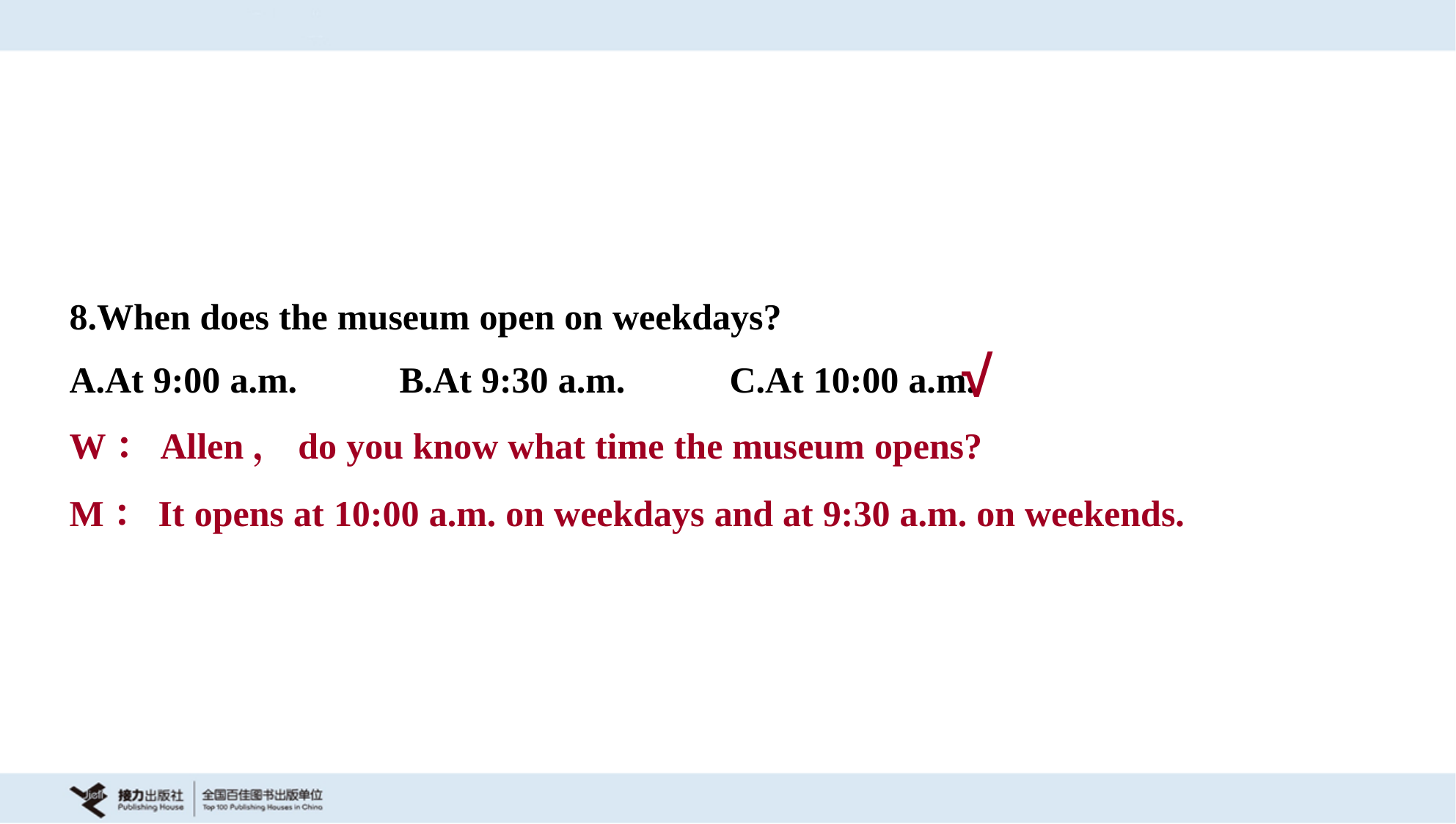

8.When does the museum open on weekdays?
A.At 9:00 a.m.	B.At 9:30 a.m.	C.At 10:00 a.m.
√
W：Allen，do you know what time the museum opens?
M：It opens at 10:00 a.m. on weekdays and at 9:30 a.m. on weekends.